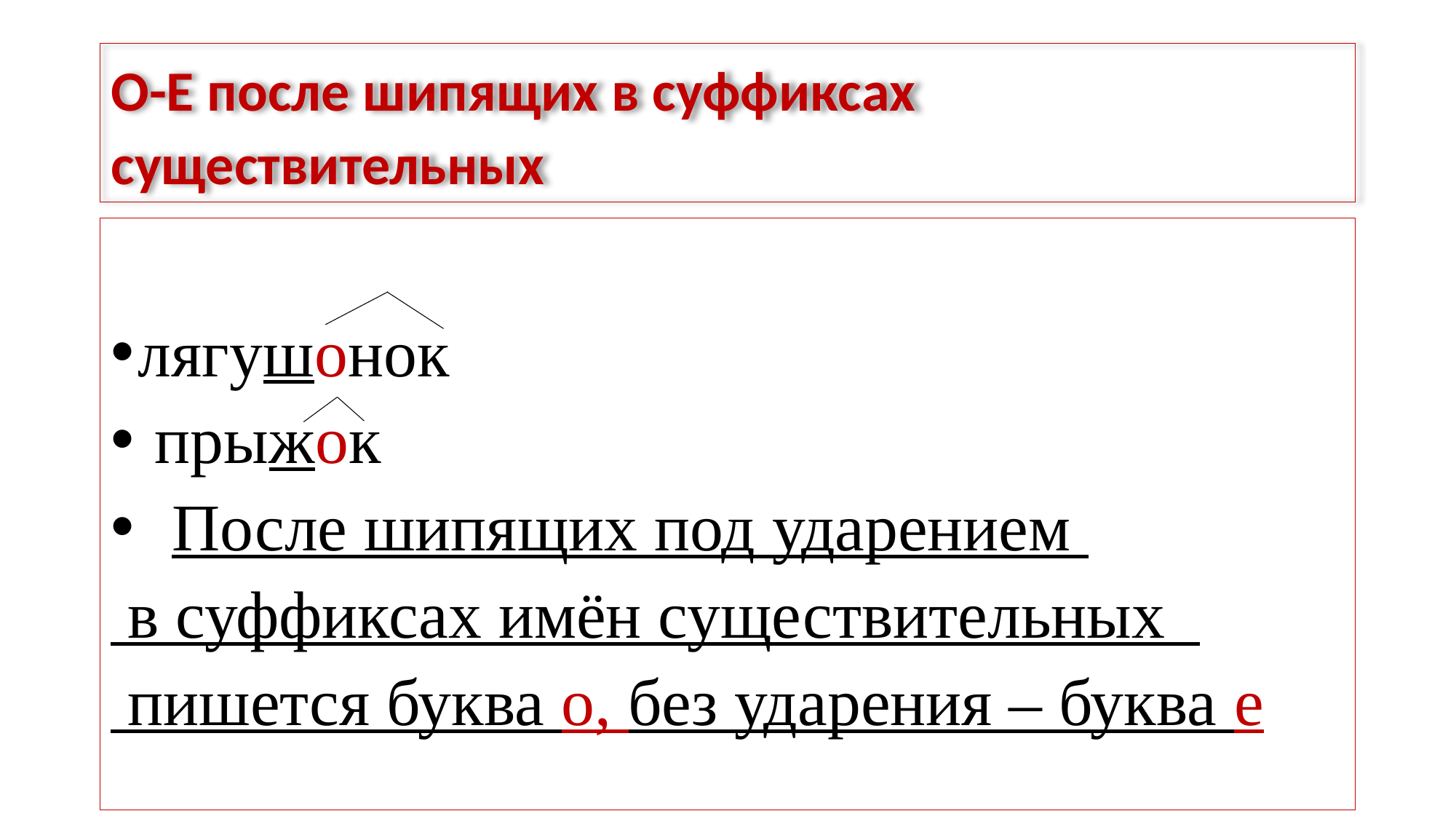

# О-Е после шипящих в суффиксах существительных

лягушонок
 прыжок
  После шипящих под ударением
 в суффиксах имён существительных
 пишется буква о, без ударения – буква е